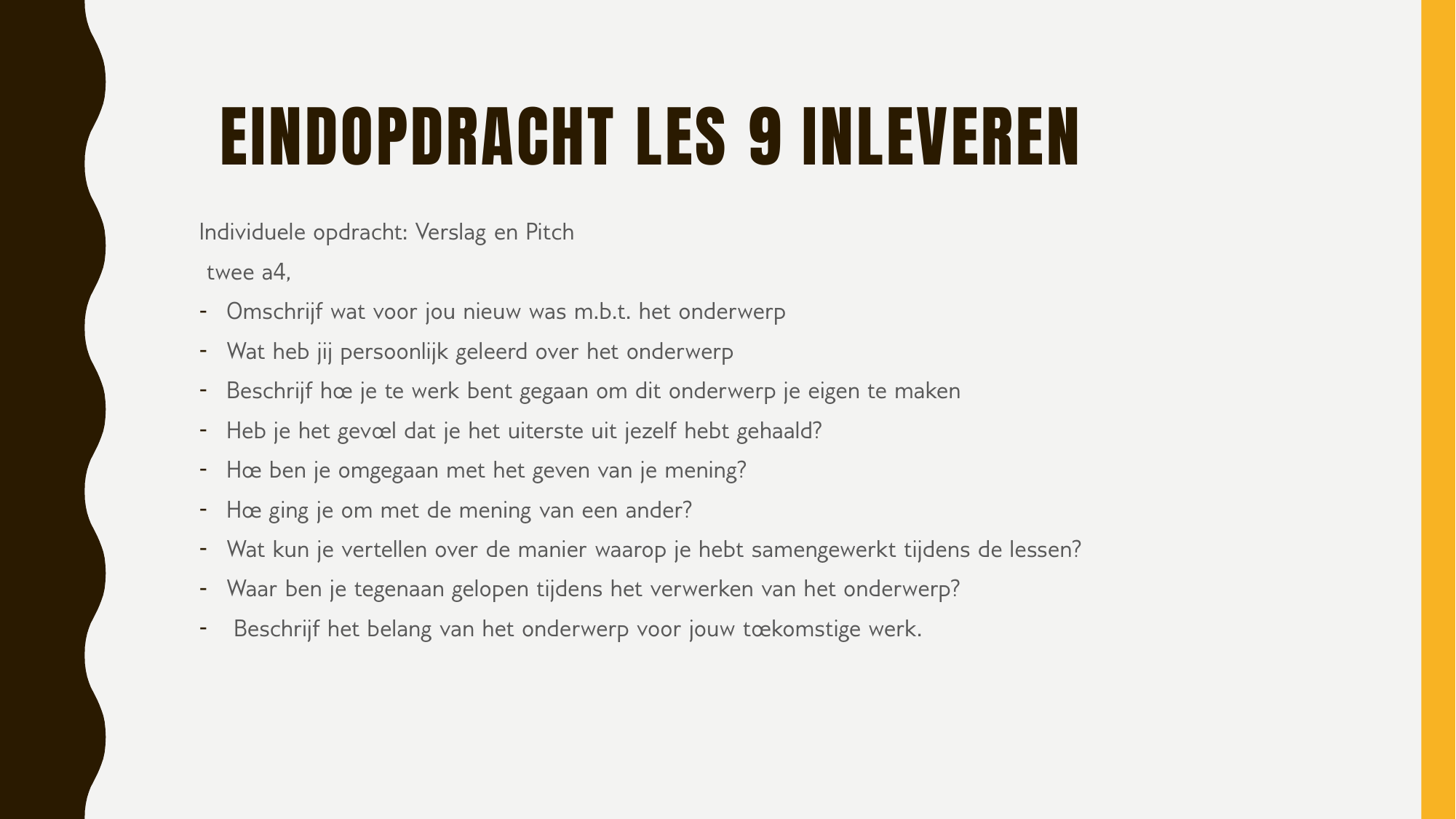

# Eindopdracht les 9 inleveren
Individuele opdracht: Verslag en Pitch
 twee a4,
Omschrijf wat voor jou nieuw was m.b.t. het onderwerp
Wat heb jij persoonlijk geleerd over het onderwerp
Beschrijf hoe je te werk bent gegaan om dit onderwerp je eigen te maken
Heb je het gevoel dat je het uiterste uit jezelf hebt gehaald?
Hoe ben je omgegaan met het geven van je mening?
Hoe ging je om met de mening van een ander?
Wat kun je vertellen over de manier waarop je hebt samengewerkt tijdens de lessen?
Waar ben je tegenaan gelopen tijdens het verwerken van het onderwerp?
 Beschrijf het belang van het onderwerp voor jouw toekomstige werk.